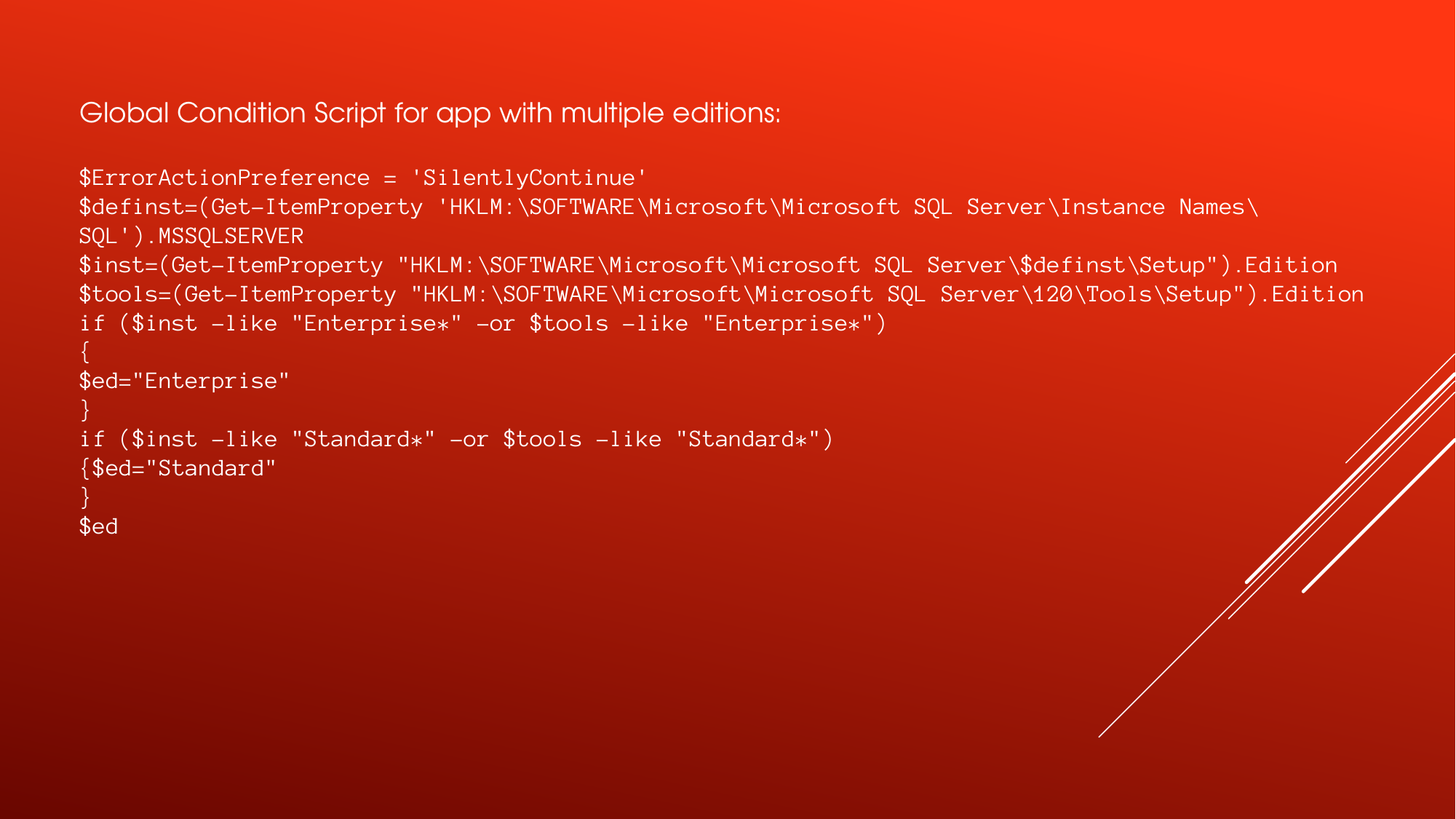

Global Condition Script for app with multiple editions:
$ErrorActionPreference = 'SilentlyContinue'
$definst=(Get-ItemProperty 'HKLM:\SOFTWARE\Microsoft\Microsoft SQL Server\Instance Names\SQL').MSSQLSERVER
$inst=(Get-ItemProperty "HKLM:\SOFTWARE\Microsoft\Microsoft SQL Server\$definst\Setup").Edition
$tools=(Get-ItemProperty "HKLM:\SOFTWARE\Microsoft\Microsoft SQL Server\120\Tools\Setup").Edition
if ($inst -like "Enterprise*" -or $tools -like "Enterprise*")
{
$ed="Enterprise"
}
if ($inst -like "Standard*" -or $tools -like "Standard*")
{$ed="Standard"
}
$ed